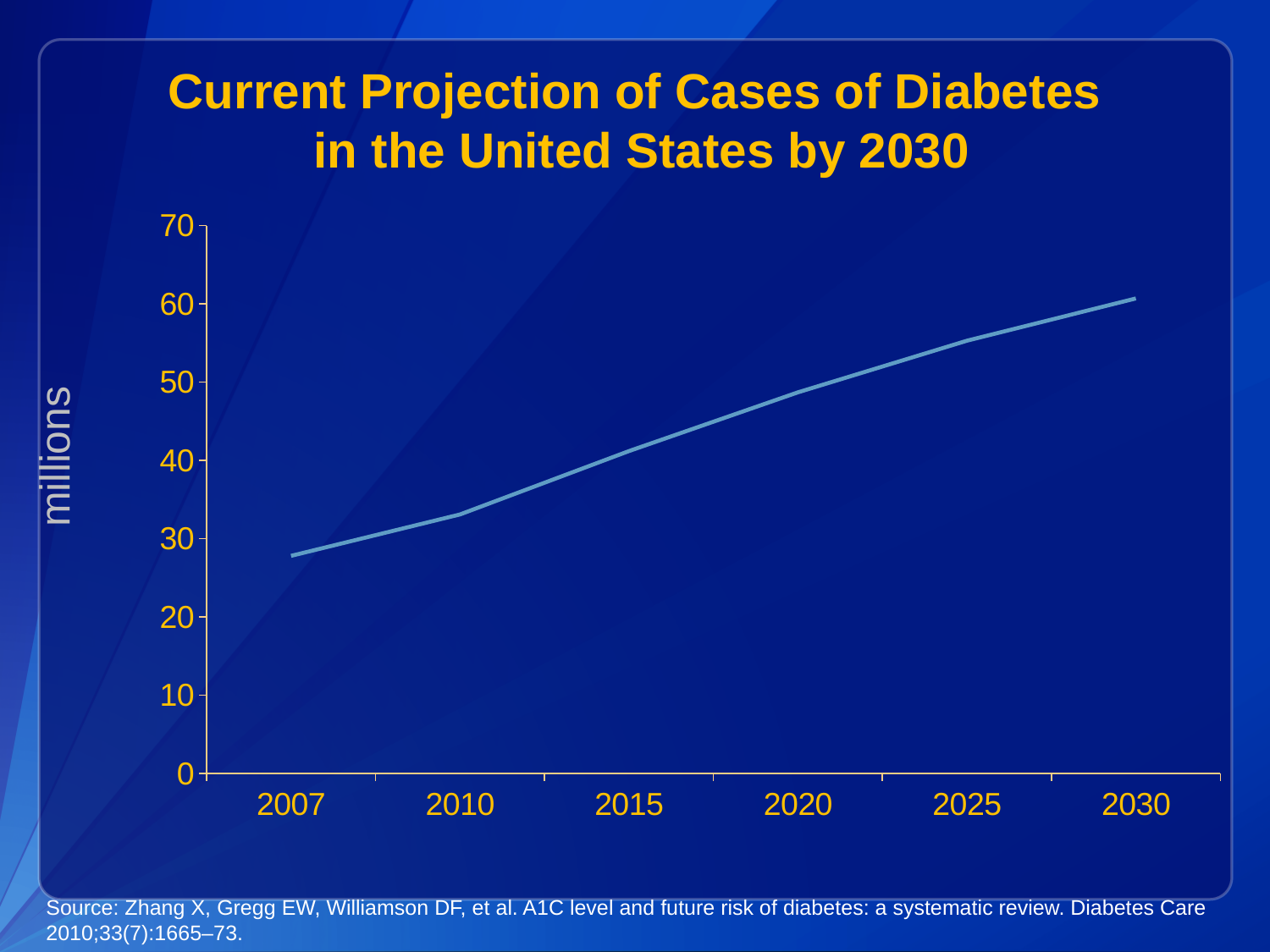

# Current Projection of Cases of Diabetes in the United States by 2030

### Chart

| Category |  Number of Cases (millions) |
|---|---|
| 2007 | 27.8 |
| 2010 | 33.1 |
| 2015 | 41.2 |
| 2020 | 48.7 |
| 2025 | 55.3 |
| 2030 | 60.7 |
millions
Source: Zhang X, Gregg EW, Williamson DF, et al. A1C level and future risk of diabetes: a systematic review. Diabetes Care 2010;33(7):1665–73.